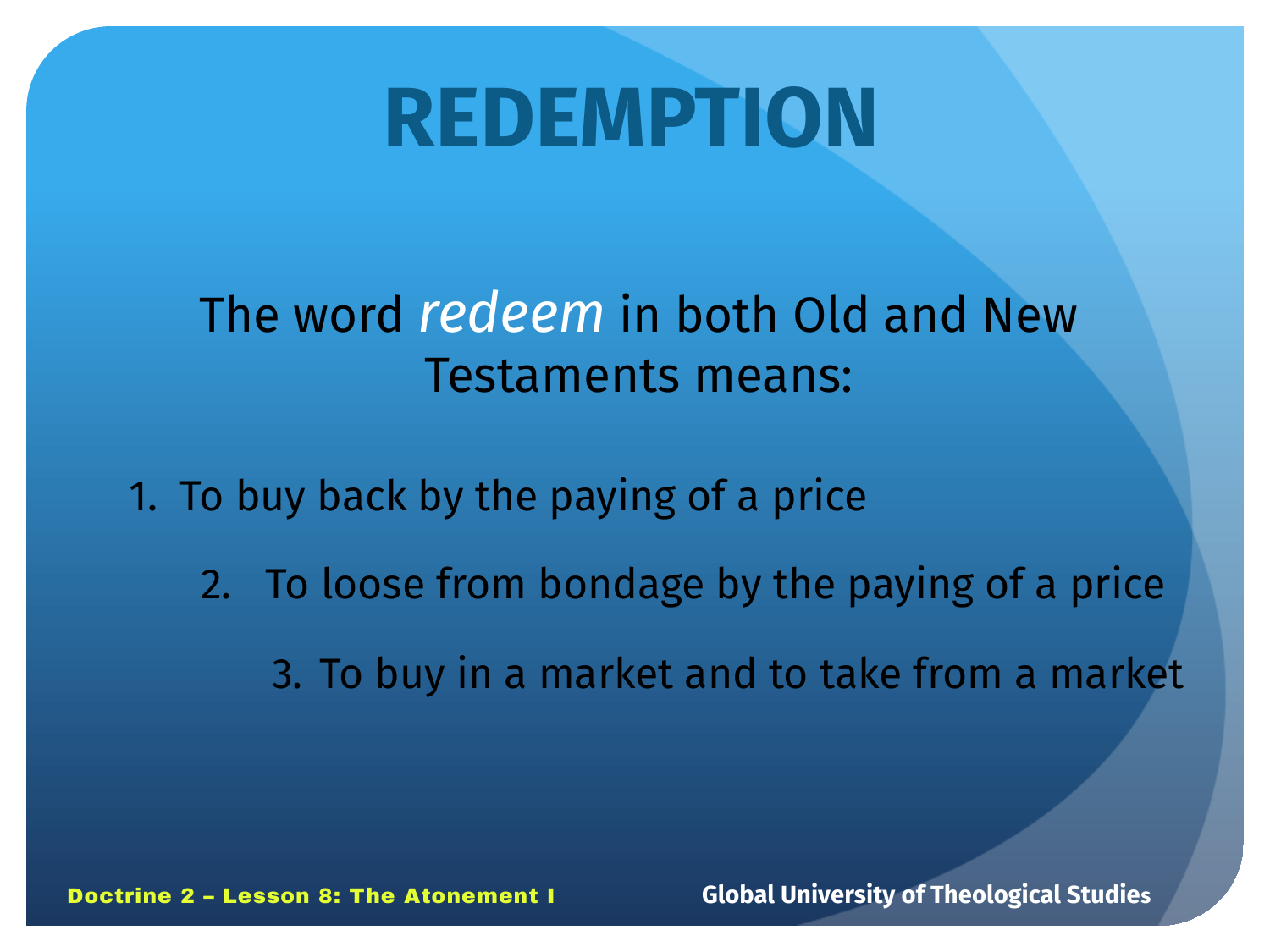

REDEMPTION
The word redeem in both Old and New Testaments means:
1.  To buy back by the paying of a price
2.   To loose from bondage by the paying of a price
To buy in a market and to take from a market
Doctrine 2 – Lesson 8: The Atonement I		Global University of Theological Studies